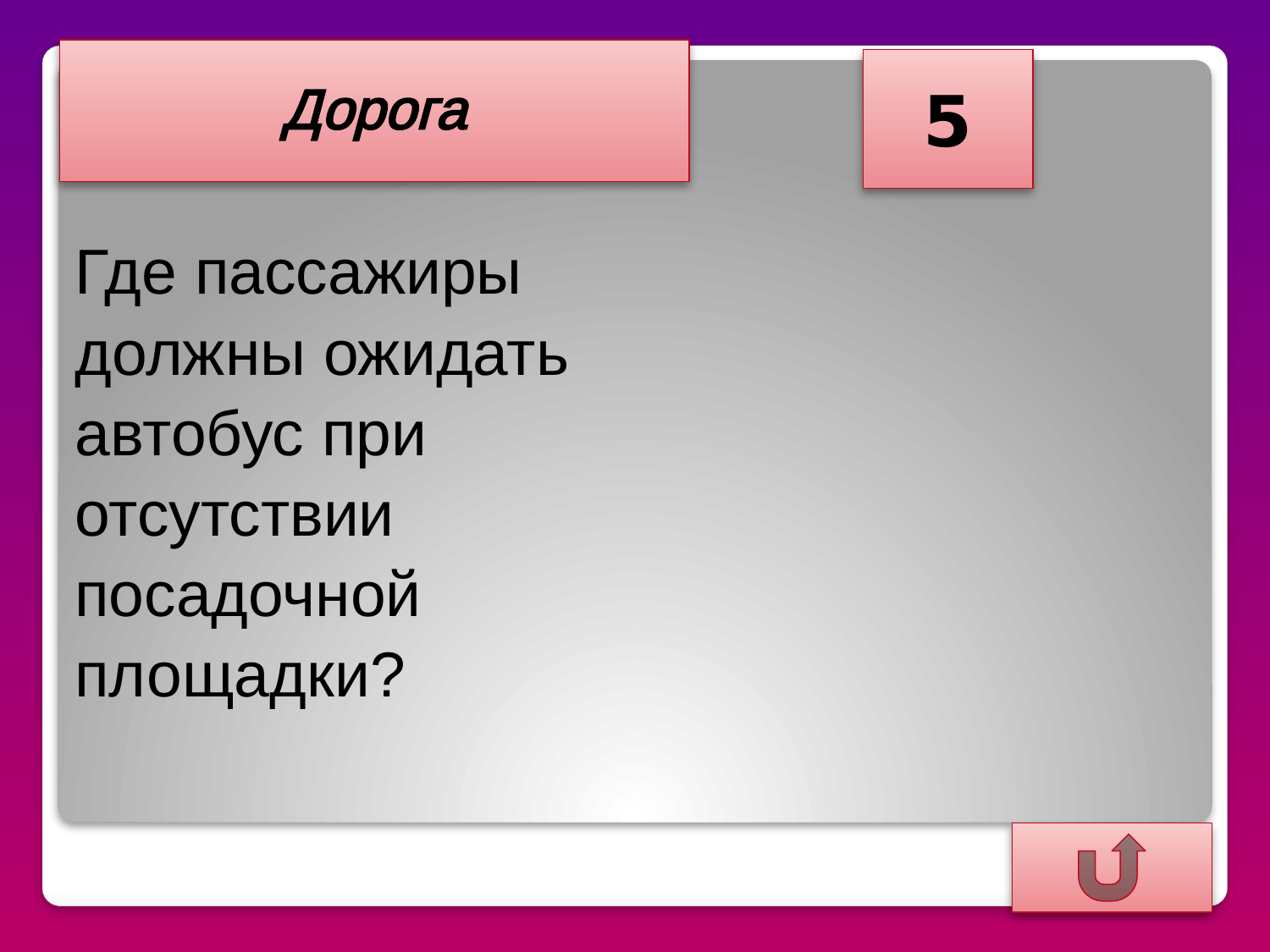

Дорога

5
Где пассажиры
должны ожидать
автобус при
отсутствии
посадочной
площадки?